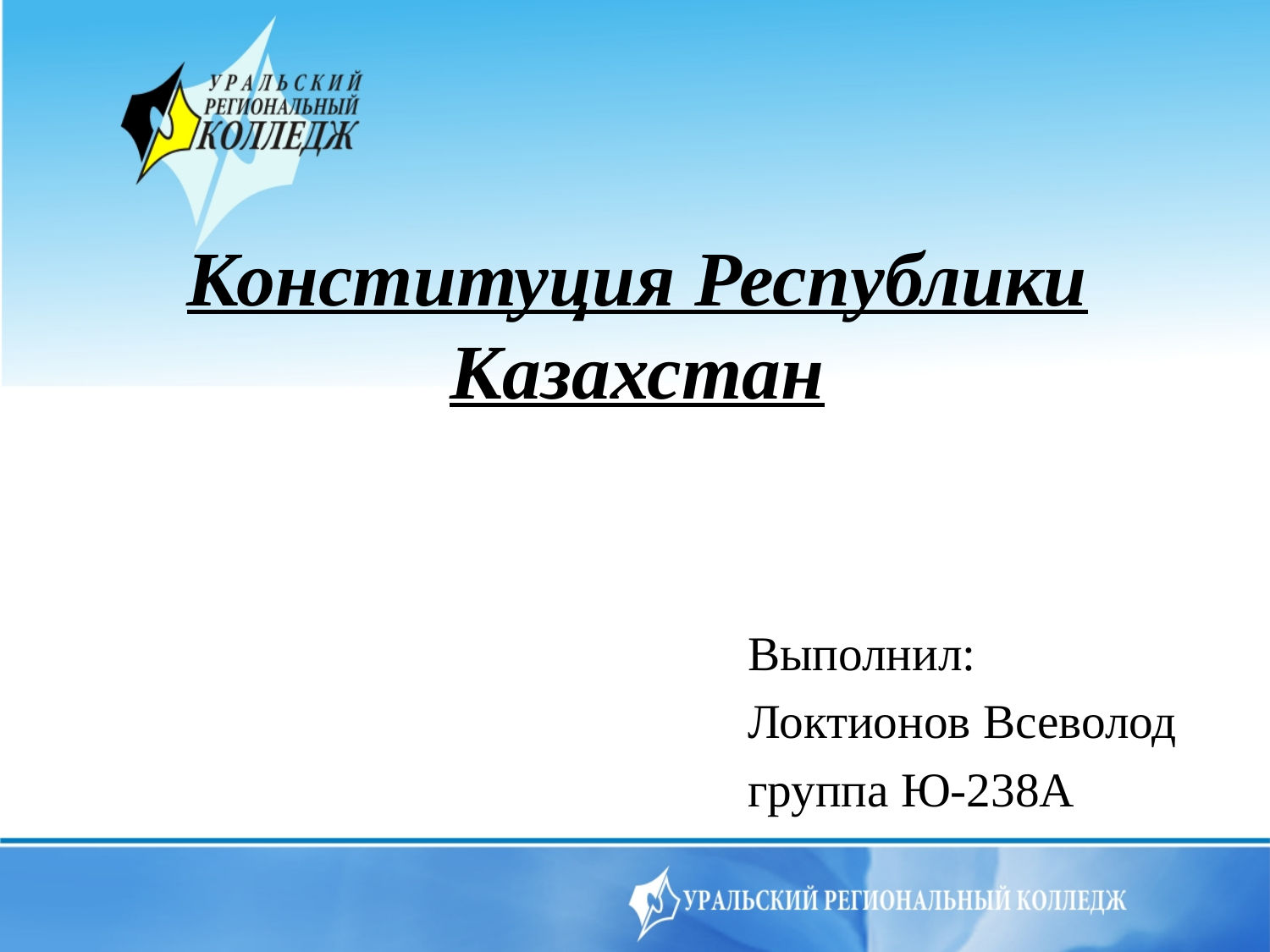

# Конституция Республики Казахстан
Выполнил:
Локтионов Всеволод
группа Ю-238А